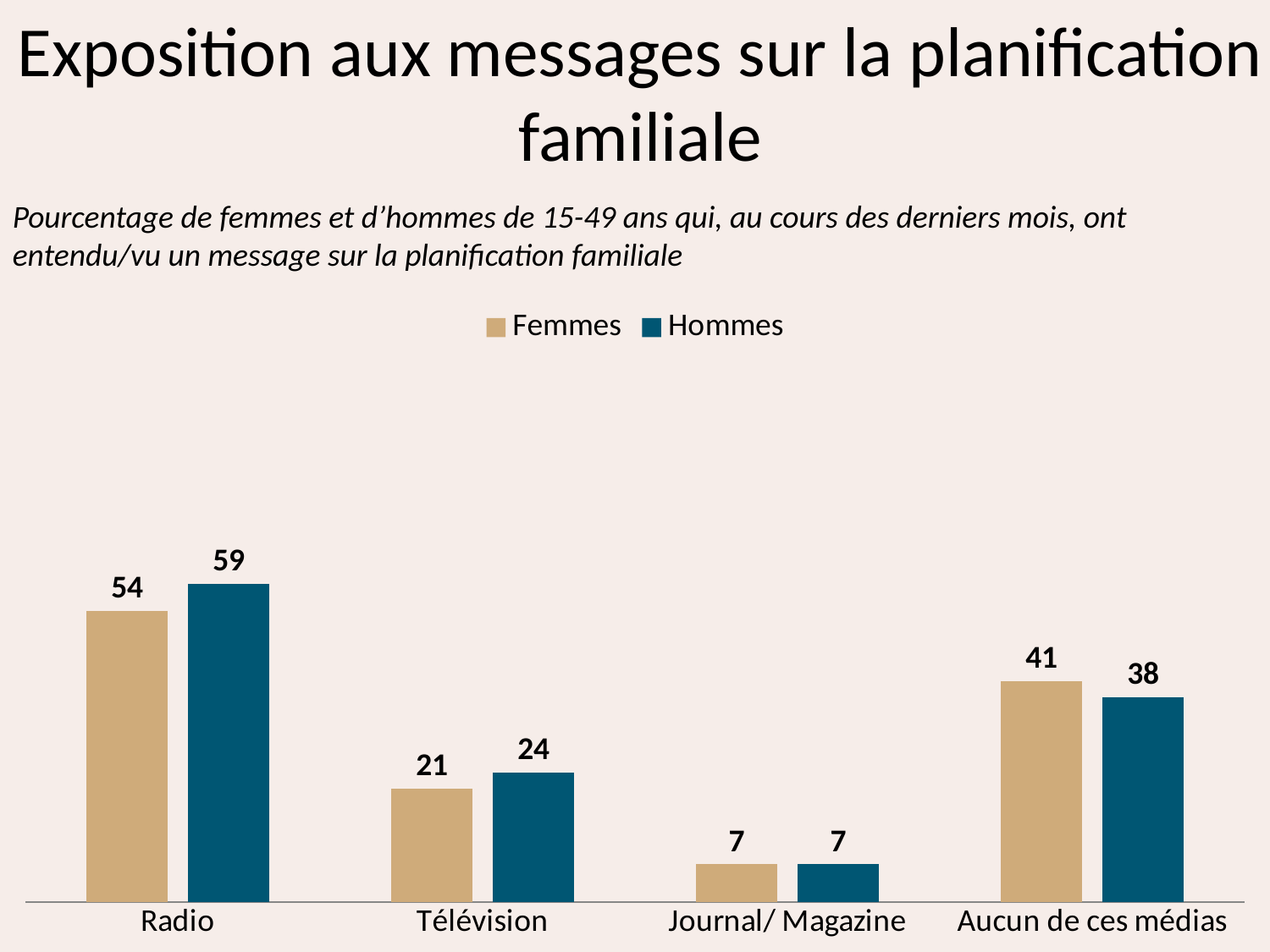

Exposition aux messages sur la planification familiale
Pourcentage de femmes et d’hommes de 15-49 ans qui, au cours des derniers mois, ont entendu/vu un message sur la planification familiale

### Chart

| Category | Femmes | Hommes |
|---|---|---|
| Radio | 54.0 | 59.0 |
| Télévision | 21.0 | 24.0 |
| Journal/ Magazine | 7.0 | 7.0 |
| Aucun de ces médias | 41.0 | 38.0 |